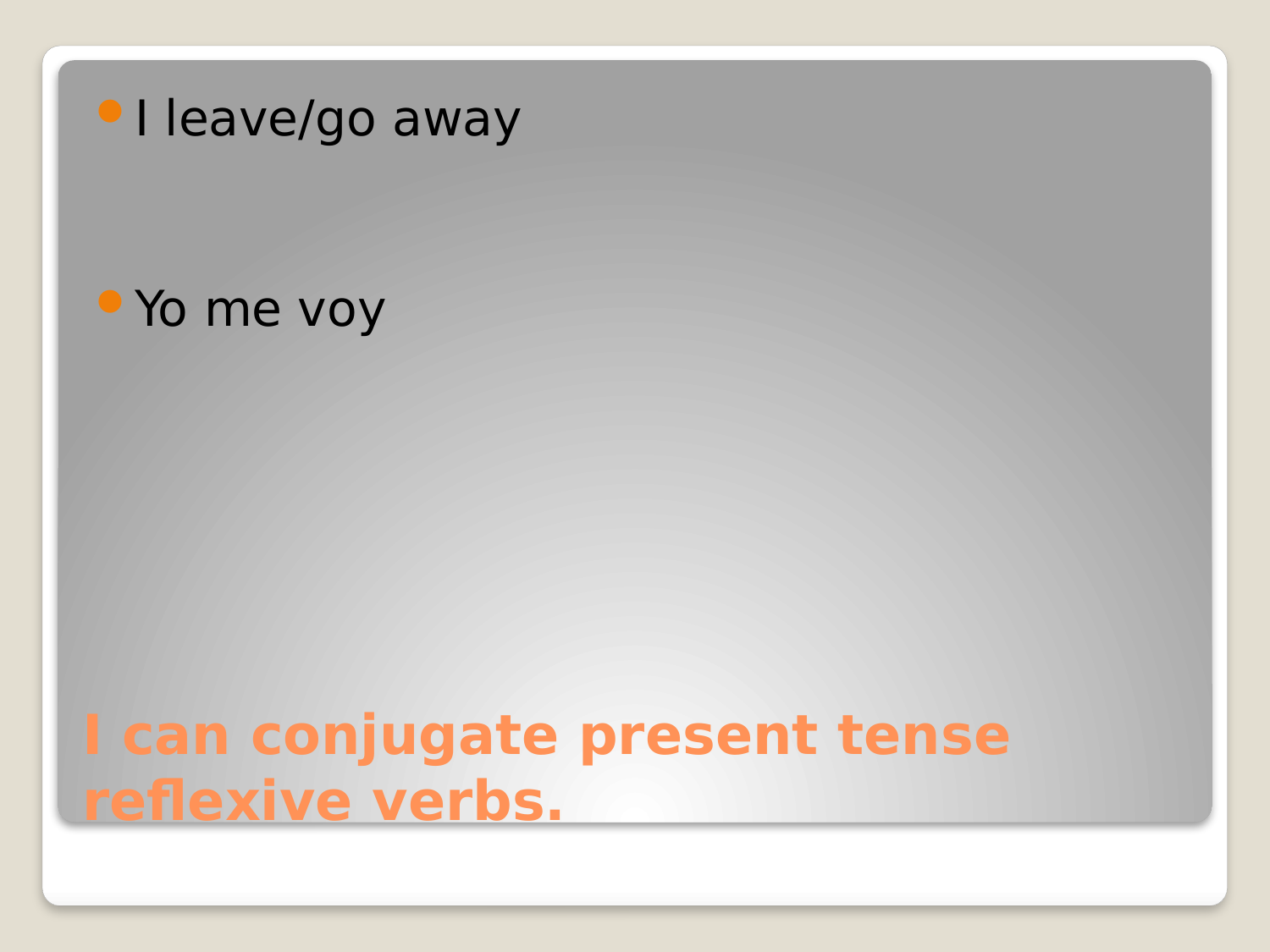

I leave/go away

Yo me voy
# I can conjugate present tense reflexive verbs.